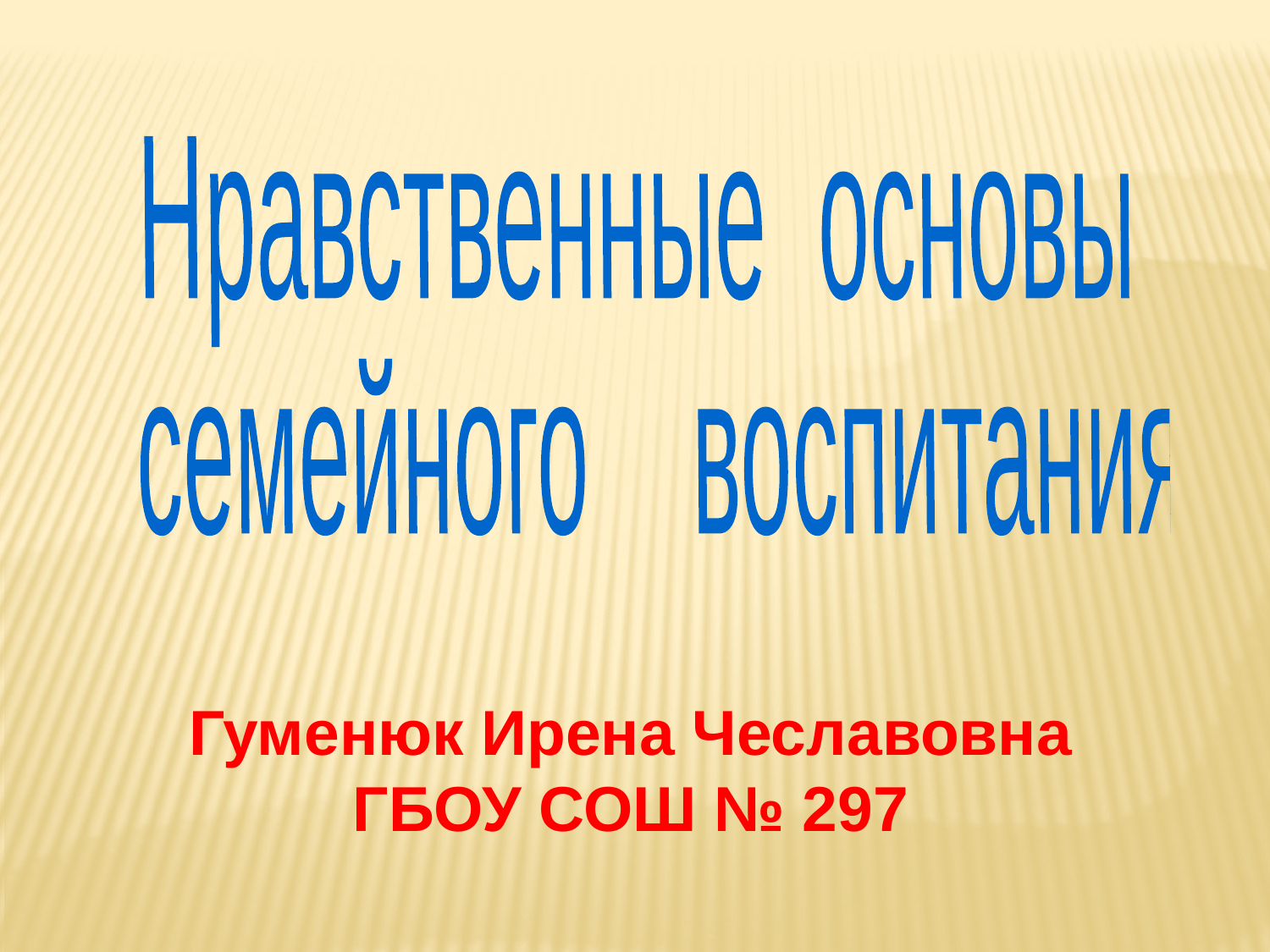

Нравственные  основы
 семейного    воспитания
Гуменюк Ирена Чеславовна
ГБОУ СОШ № 297